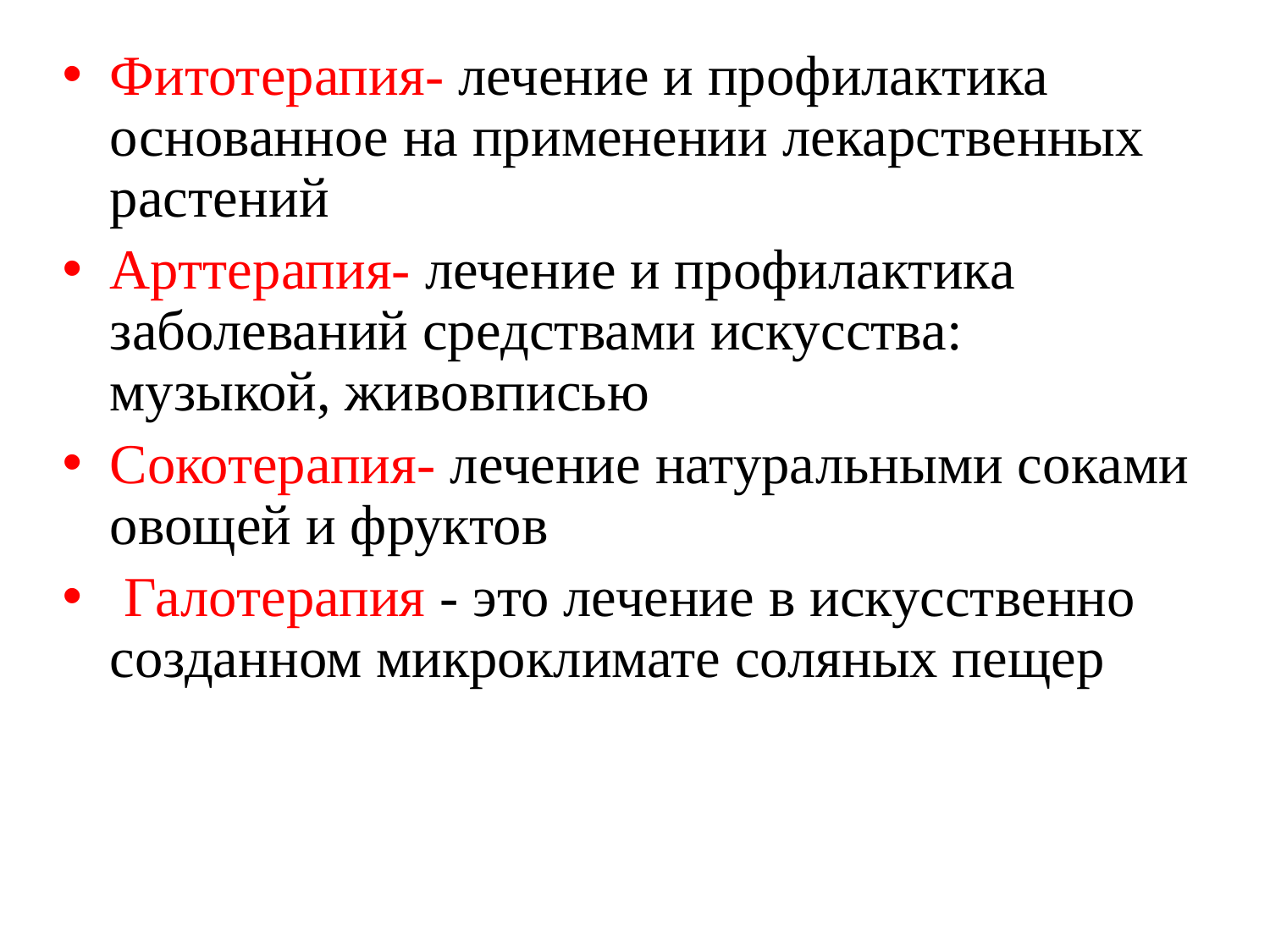

Фитотерапия- лечение и профилактика основанное на применении лекарственных растений
Арттерапия- лечение и профилактика заболеваний средствами искусства: музыкой, живовписью
Сокотерапия- лечение натуральными соками овощей и фруктов
 Галотерапия - это лечение в искусственно созданном микроклимате соляных пещер